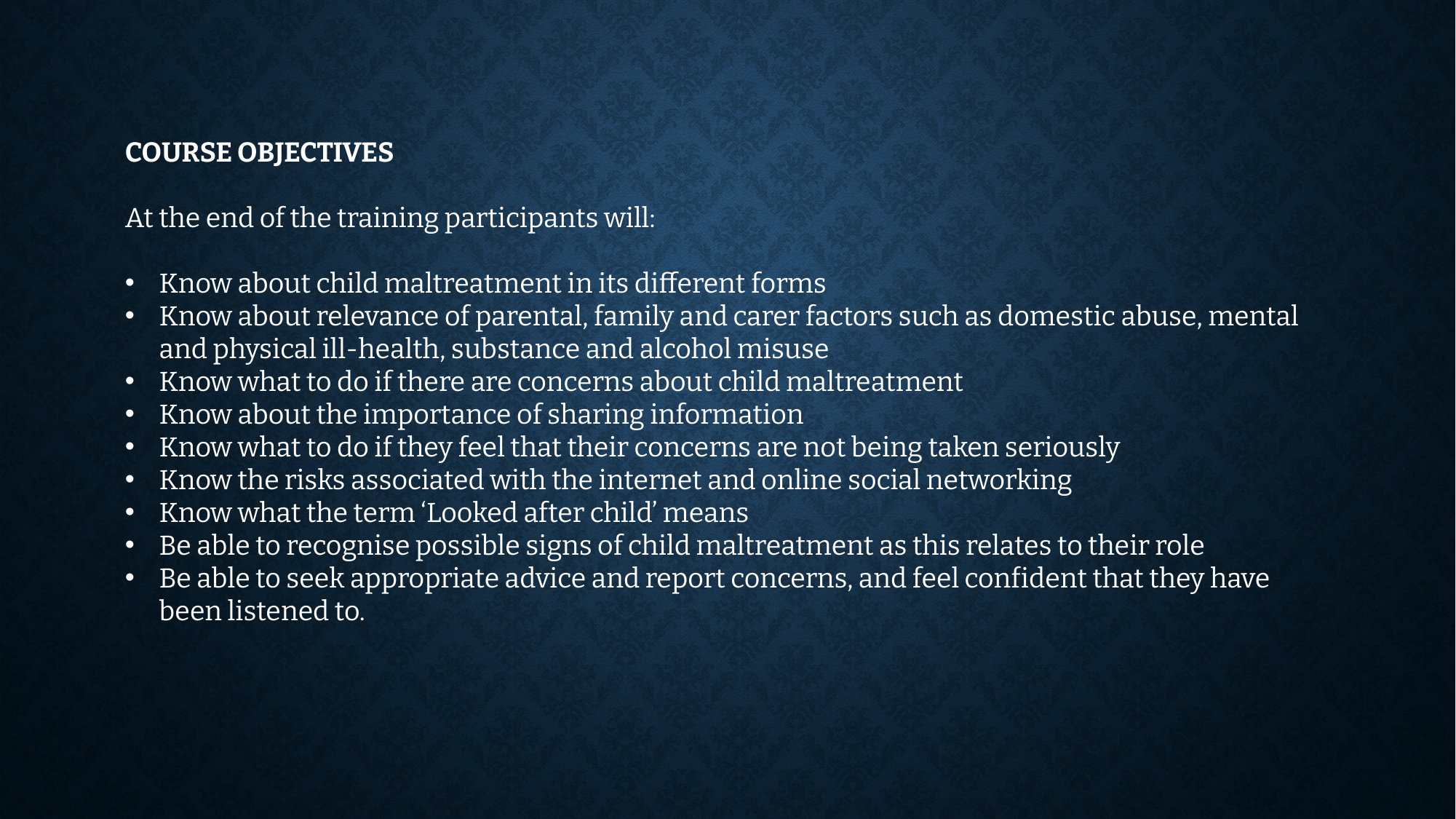

COURSE OBJECTIVES

At the end of the training participants will:

Know about child maltreatment in its different forms
Know about relevance of parental, family and carer factors such as domestic abuse, mental and physical ill-health, substance and alcohol misuse
Know what to do if there are concerns about child maltreatment
Know about the importance of sharing information
Know what to do if they feel that their concerns are not being taken seriously
Know the risks associated with the internet and online social networking
Know what the term ‘Looked after child’ means
Be able to recognise possible signs of child maltreatment as this relates to their role
Be able to seek appropriate advice and report concerns, and feel confident that they have been listened to.